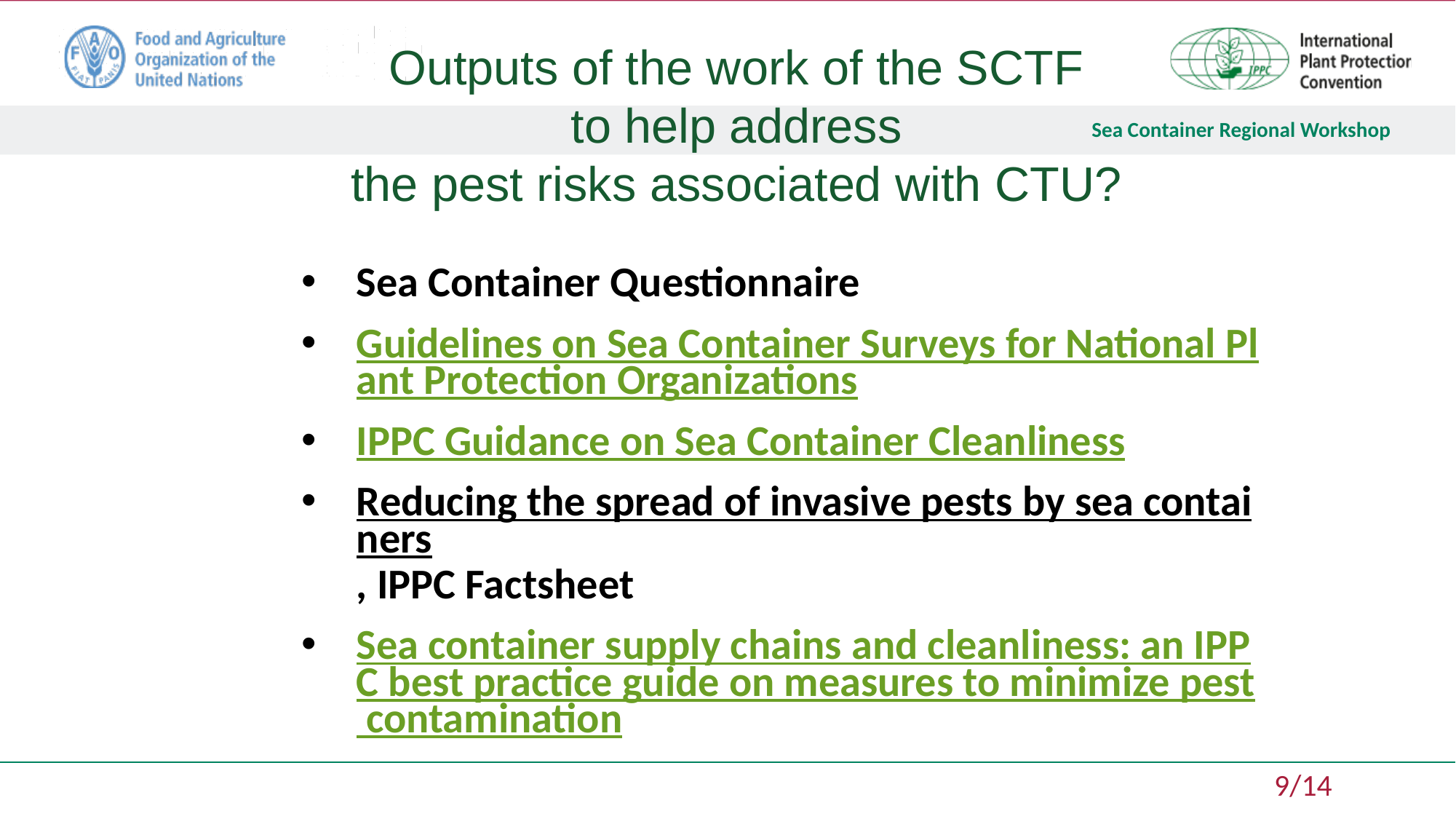

Outputs of the work of the SCTF
 to help address
the pest risks associated with CTU?
Sea Container Questionnaire
Guidelines on Sea Container Surveys for National Plant Protection Organizations
IPPC Guidance on Sea Container Cleanliness
Reducing the spread of invasive pests by sea containers, IPPC Factsheet
Sea container supply chains and cleanliness: an IPPC best practice guide on measures to minimize pest contamination